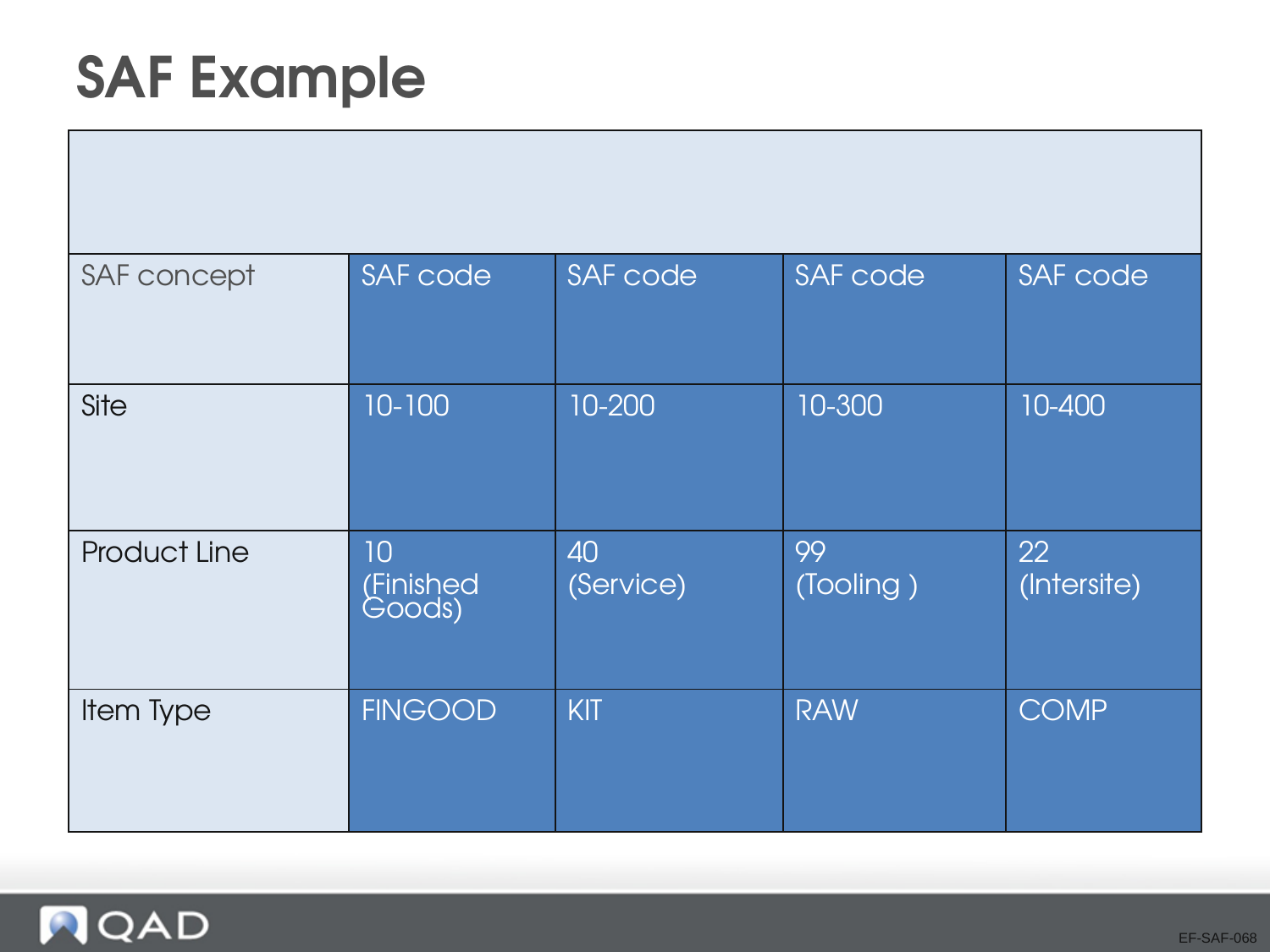

# SAF Example
|  |  |  |  |  |
| --- | --- | --- | --- | --- |
| SAF concept | SAF code | SAF code | SAF code | SAF code |
| Site | 10-100 | 10-200 | 10-300 | 10-400 |
| Product Line | 10 (Finished Goods) | 40 (Service) | 99 (Tooling ) | 22 (Intersite) |
| Item Type | FINGOOD | KIT | RAW | COMP |
EF-SAF-068